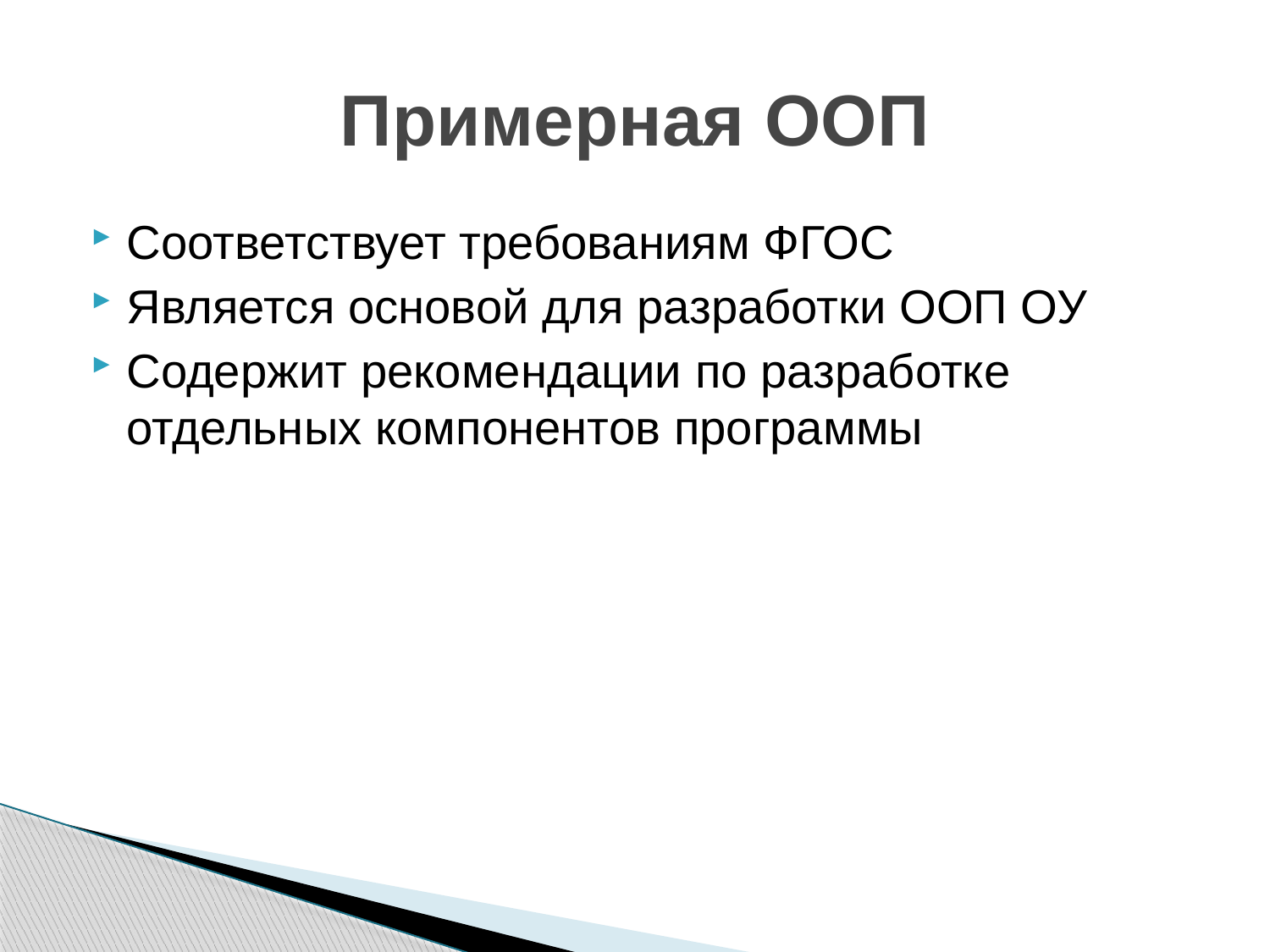

# Примерная ООП
Соответствует требованиям ФГОС
Является основой для разработки ООП ОУ
Содержит рекомендации по разработке отдельных компонентов программы